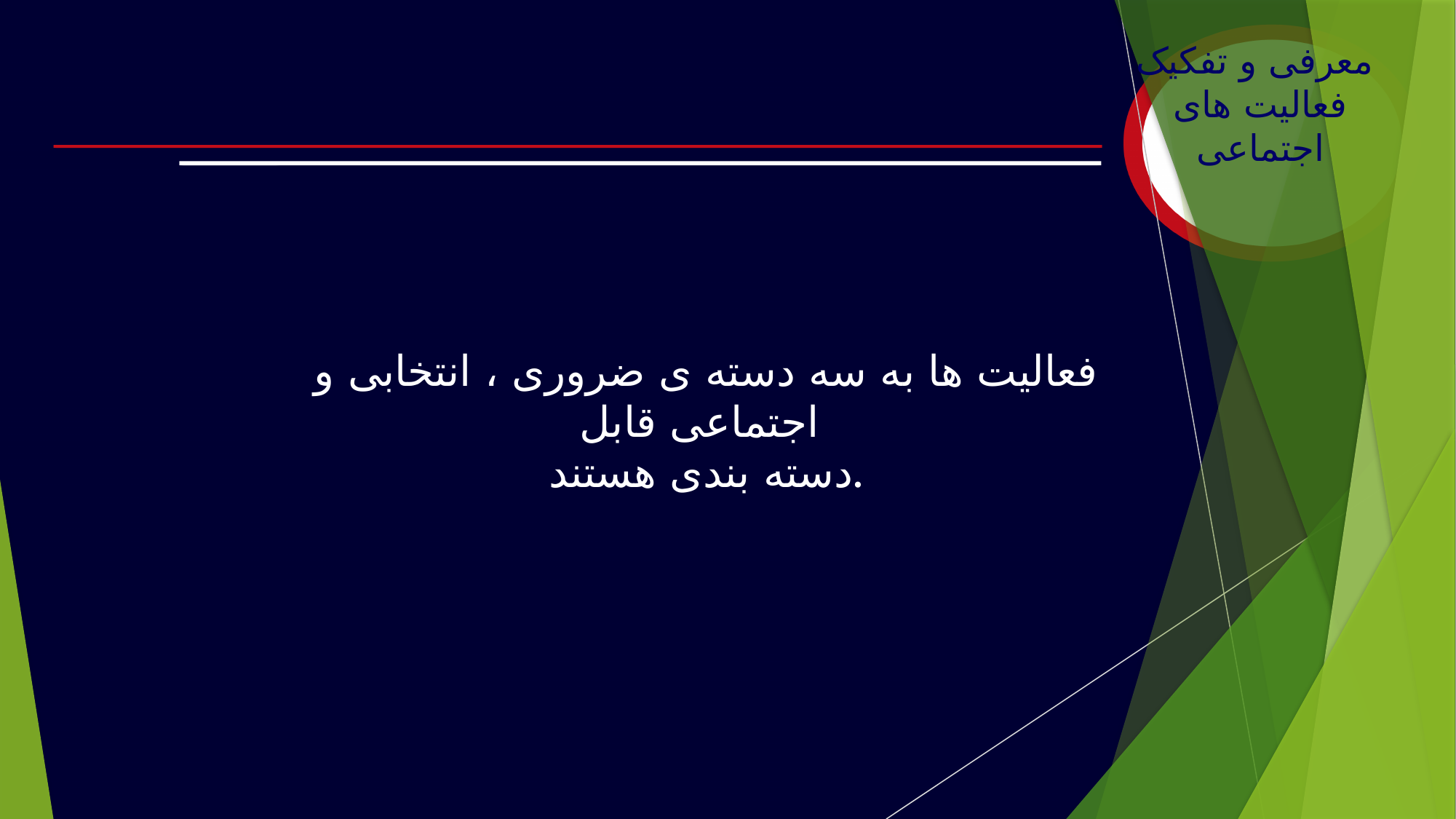

معرفی و تفکیک
فعالیت های اجتماعی
فعالیت ها به سه دسته ی ضروری ، انتخابی و اجتماعی قابل
دسته بندی هستند.